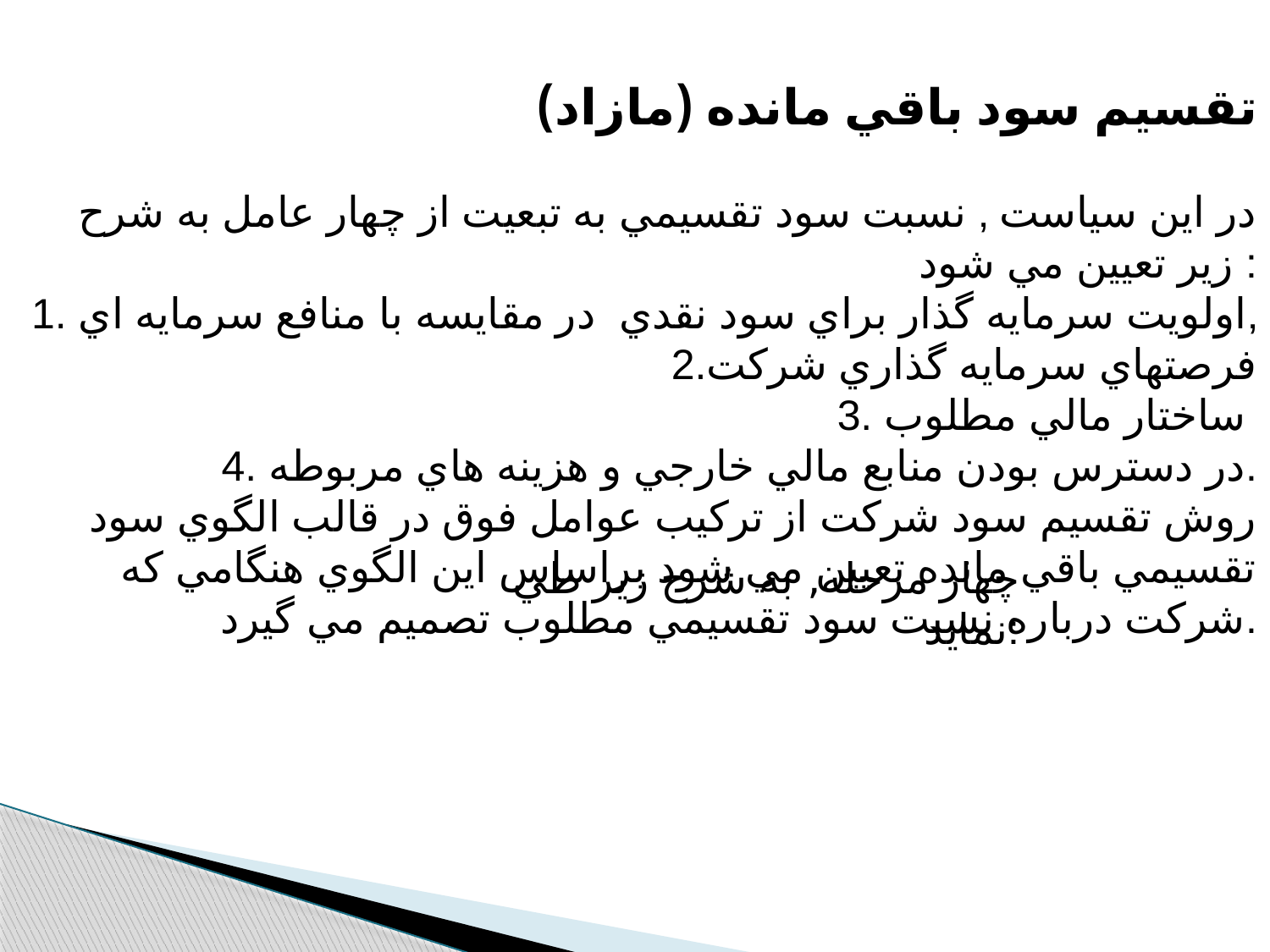

تقسيم سود باقي مانده (مازاد)
در اين سياست ‚ نسبت سود تقسيمي به تبعيت از چهار عامل به شرح زير تعيين مي شود :
1. اولويت سرمايه گذار براي سود نقدي  در مقايسه با منافع سرمايه اي‚
2.فرصتهاي سرمايه گذاري شركت
3. ساختار مالي مطلوب
4. در دسترس بودن منابع مالي خارجي و هزينه هاي مربوطه.
روش تقسيم سود شركت از تركيب عوامل فوق در قالب الگوي سود تقسيمي باقي مانده تعيين مي شود براساس اين الگوي هنگامي كه شركت درباره نسبت سود تقسيمي مطلوب تصميم مي گيرد.
چهار مرحله‚ به شرح زير طي نمايد: